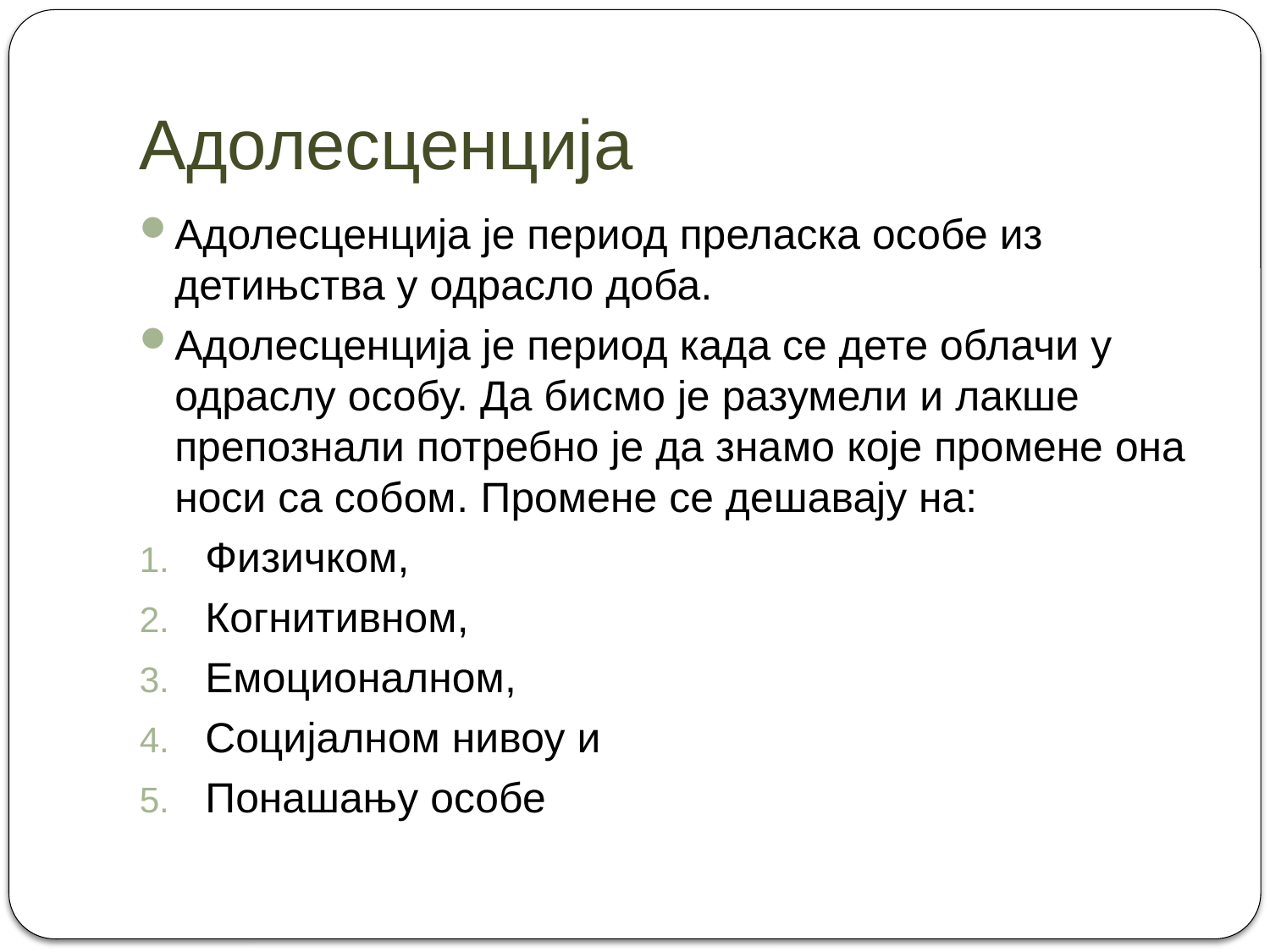

# Адолесценција
Адолесценција је период преласка особе из детињства у одрасло доба.
Адолесценција је период када се дете облачи у одраслу особу. Да бисмо је разумели и лакше препознали потребно је да знамо које промене она носи са собом. Промене се дешавају на:
Физичком,
Когнитивном,
Емоционалном,
Социјалном нивоу и
Понашању особе